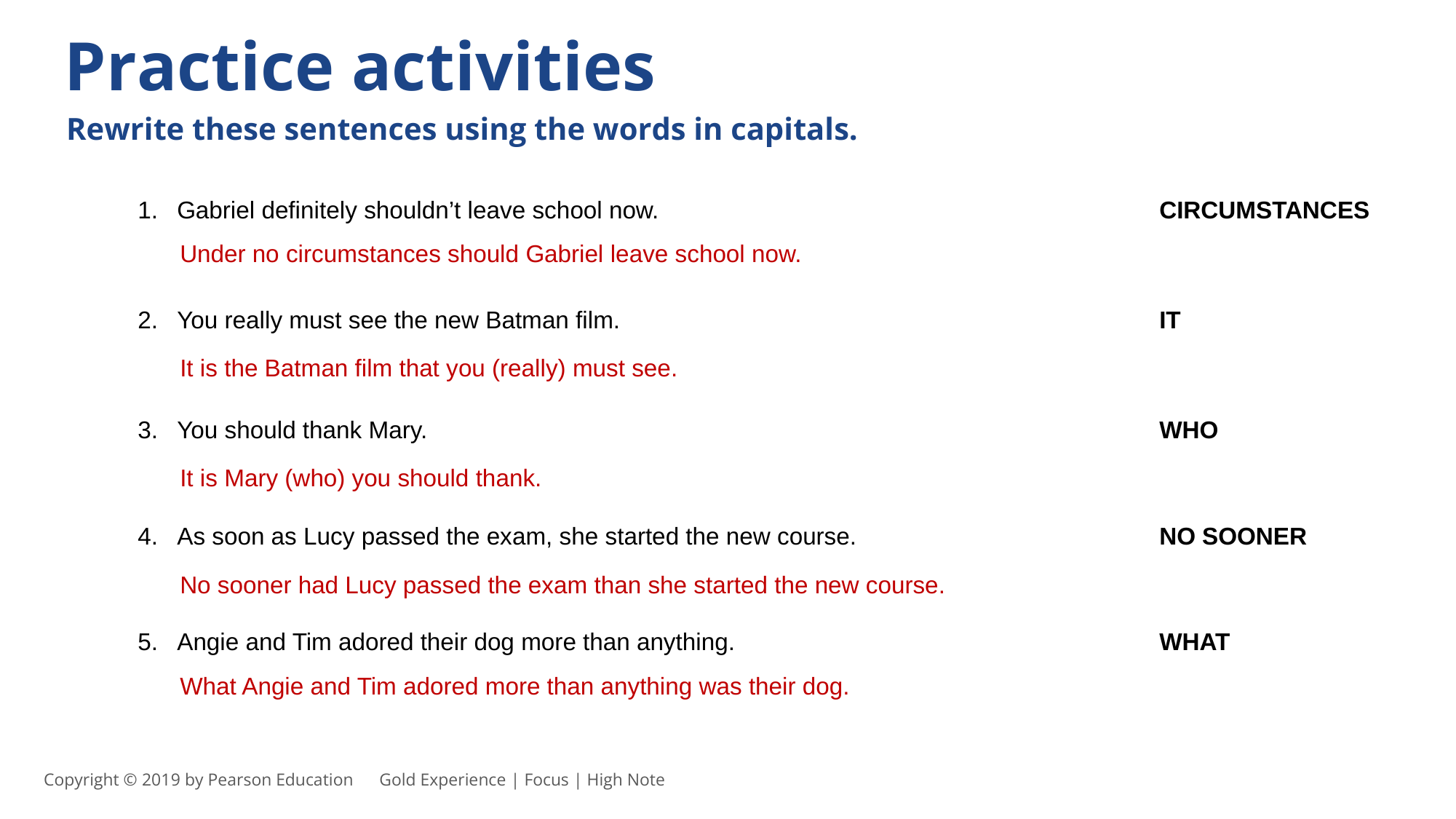

Practice activities
Rewrite these sentences using the words in capitals.

Gabriel definitely shouldn’t leave school now. 					CIRCUMSTANCES
Under no circumstances should Gabriel leave school now.
You really must see the new Batman film.					IT
It is the Batman film that you (really) must see.
You should thank Mary.							WHO
It is Mary (who) you should thank.

As soon as Lucy passed the exam, she started the new course.			NO SOONER
No sooner had Lucy passed the exam than she started the new course.
Angie and Tim adored their dog more than anything.				WHAT
What Angie and Tim adored more than anything was their dog.
Copyright © 2019 by Pearson Education      Gold Experience | Focus | High Note